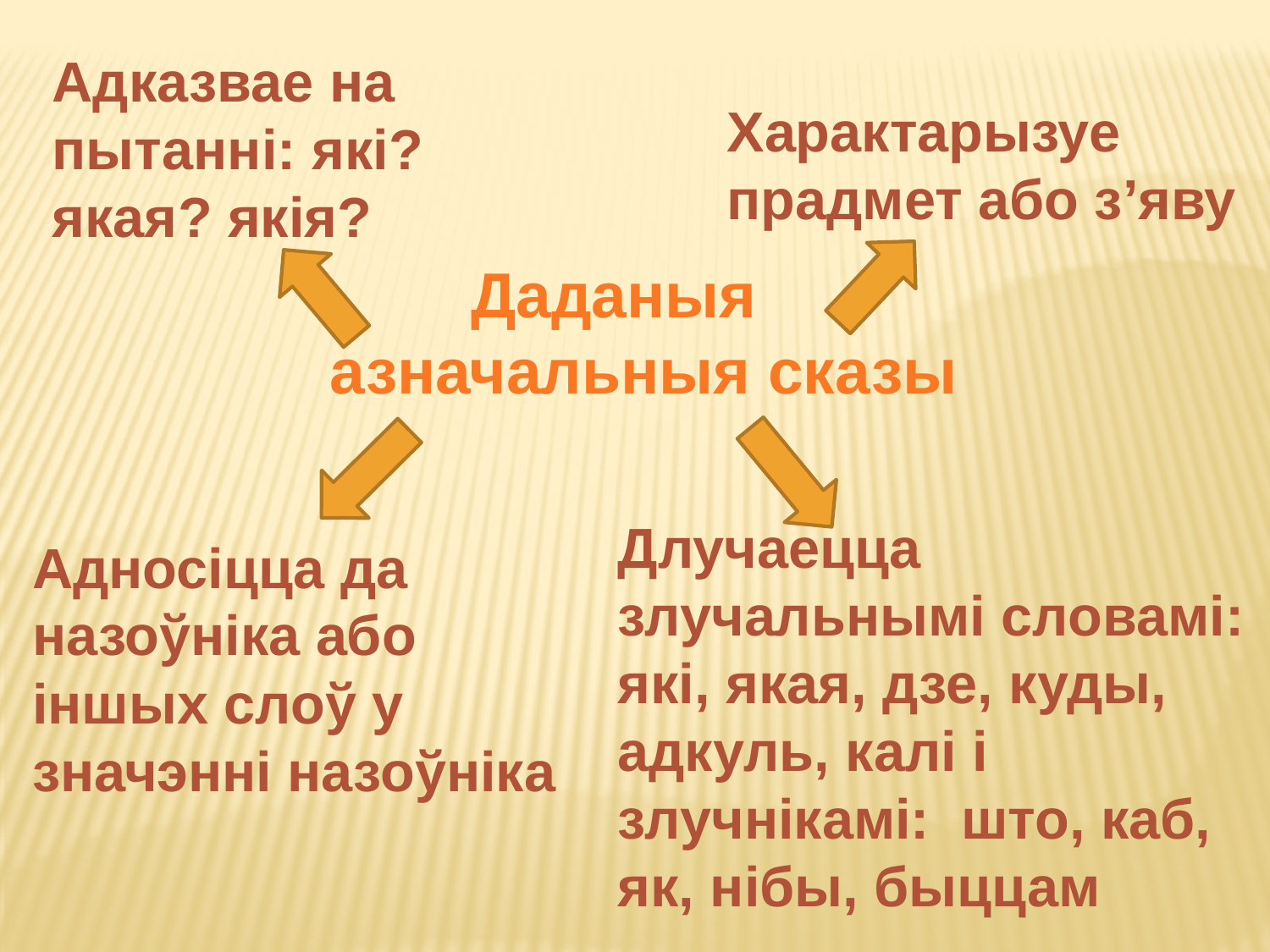

Адказвае на пытанні: які? якая? якія?
Характарызуе прадмет або з’яву
         Даданыя азначальныя сказы

Длучаецца злучальнымі словамі:  які, якая, дзе, куды, адкуль, калі і  злучнікамі:  што, каб, як, нібы, быццам
Адносіцца да назоўніка або іншых слоў у значэнні назоўніка